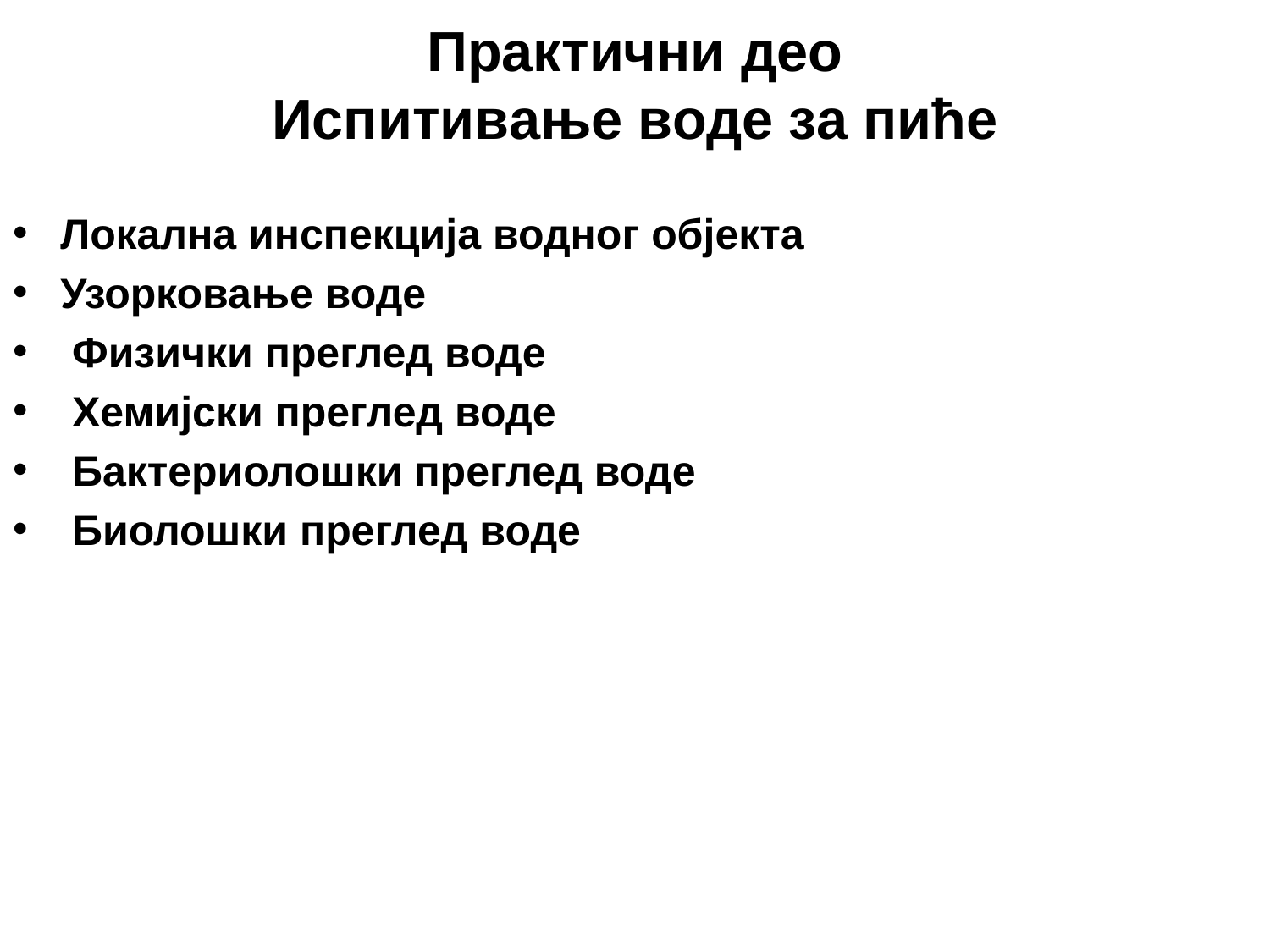

Практични део
Испитивање воде за пиће
Локална инспекција водног објекта
Узорковање воде
 Физички преглед воде
 Хемијски преглед воде
 Бактериолошки преглед воде
 Биолошки преглед воде